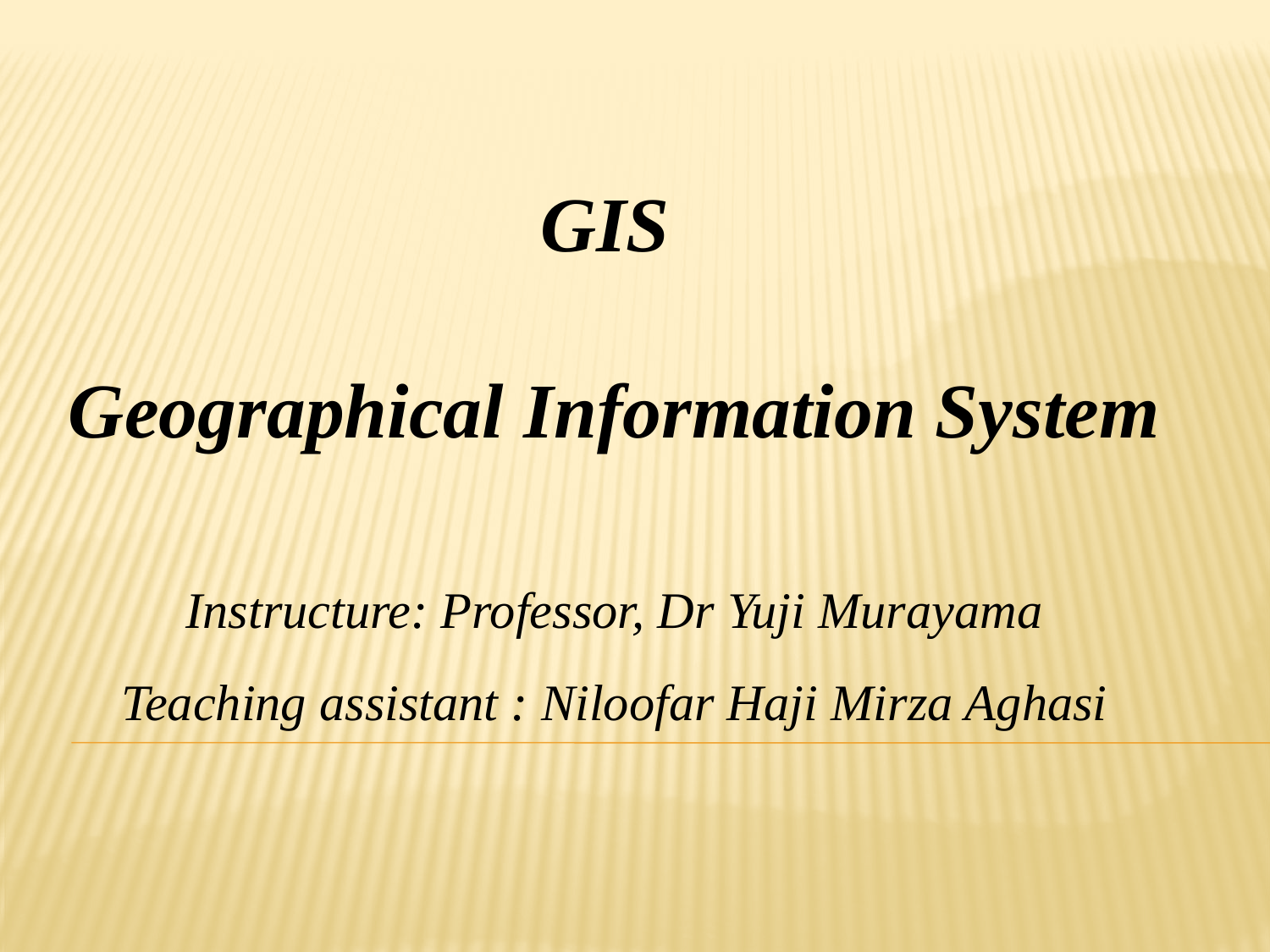

GIS

Geographical Information System

Instructure: Professor, Dr Yuji Murayama
Teaching assistant : Niloofar Haji Mirza Aghasi